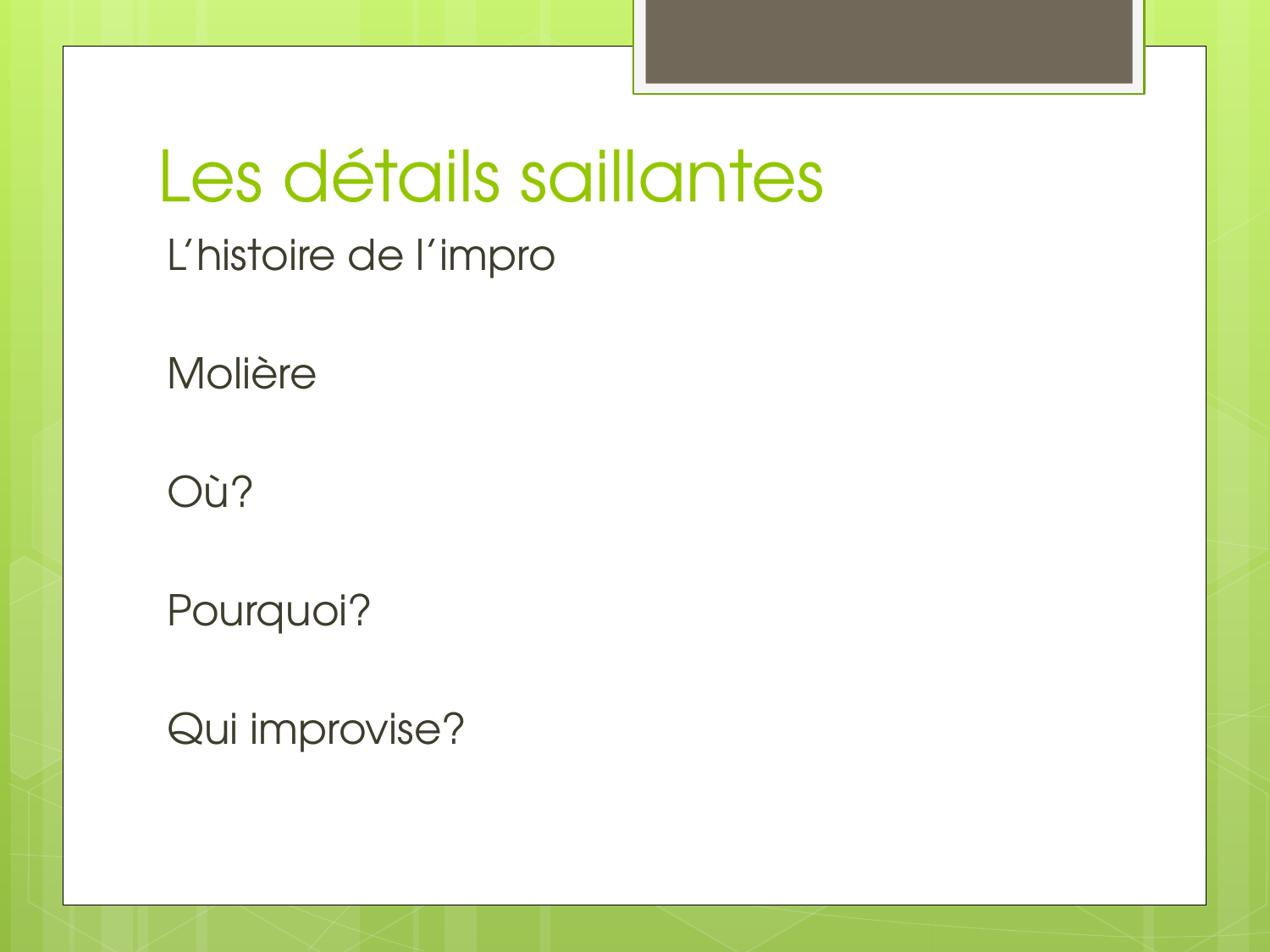

# Les détails saillantes
L’histoire de l’impro

Molière

Où?

Pourquoi?

Qui improvise?